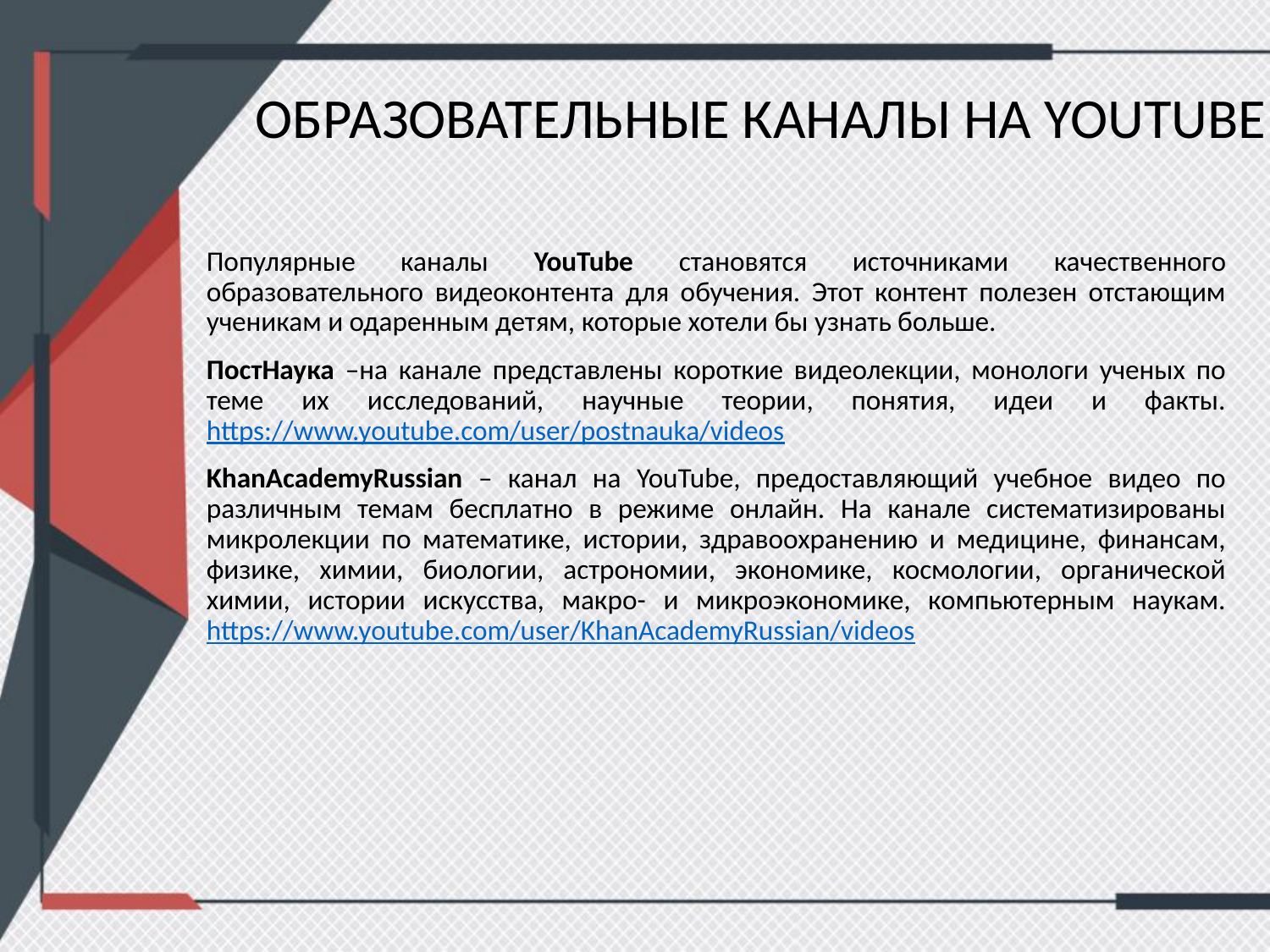

# ОБРАЗОВАТЕЛЬНЫЕ КАНАЛЫ НА YOUTUBE
Популярные каналы YouTube становятся источниками качественного образовательного видеоконтента для обучения. Этот контент полезен отстающим ученикам и одаренным детям, которые хотели бы узнать больше.
ПостНаука –на канале представлены короткие видеолекции, монологи ученых по теме их исследований, научные теории, понятия, идеи и факты. https://www.youtube.com/user/postnauka/videos
KhanAcademyRussian – канал на YouTube, предоставляющий учебное видео по различным темам бесплатно в режиме онлайн. На канале систематизированы микролекции по математике, истории, здравоохранению и медицине, финансам, физике, химии, биологии, астрономии, экономике, космологии, органической химии, истории искусства, макро- и микроэкономике, компьютерным наукам. https://www.youtube.com/user/KhanAcademyRussian/videos